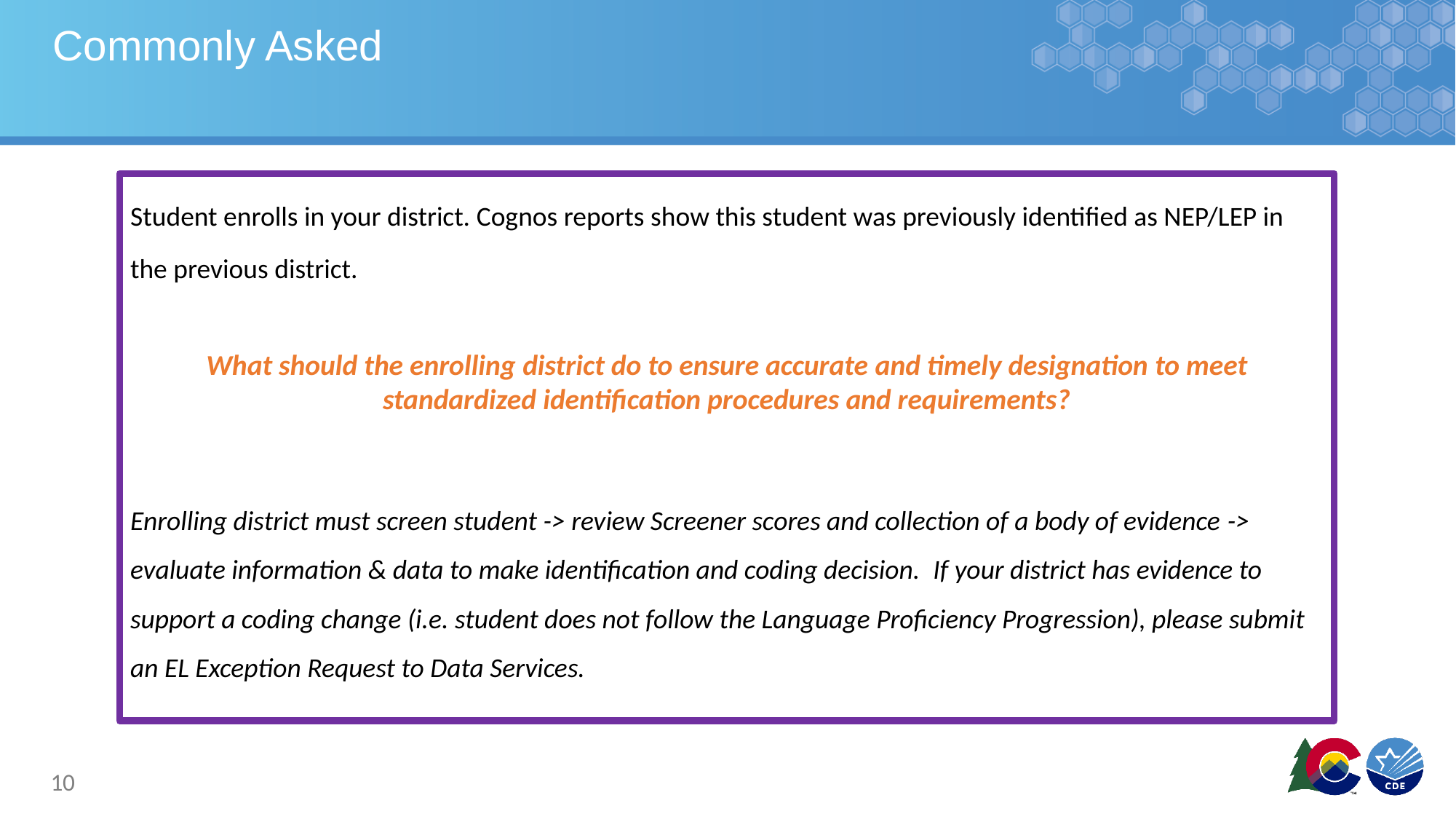

# Commonly Asked
Student enrolls in your district. Cognos reports show this student was previously identified as NEP/LEP in the previous district.

What should the enrolling district do to ensure accurate and timely designation to meet standardized identification procedures and requirements?

Enrolling district must screen student -> review Screener scores and collection of a body of evidence -> evaluate information & data to make identification and coding decision.  If your district has evidence to support a coding change (i.e. student does not follow the Language Proficiency Progression), please submit an EL Exception Request to Data Services.

10